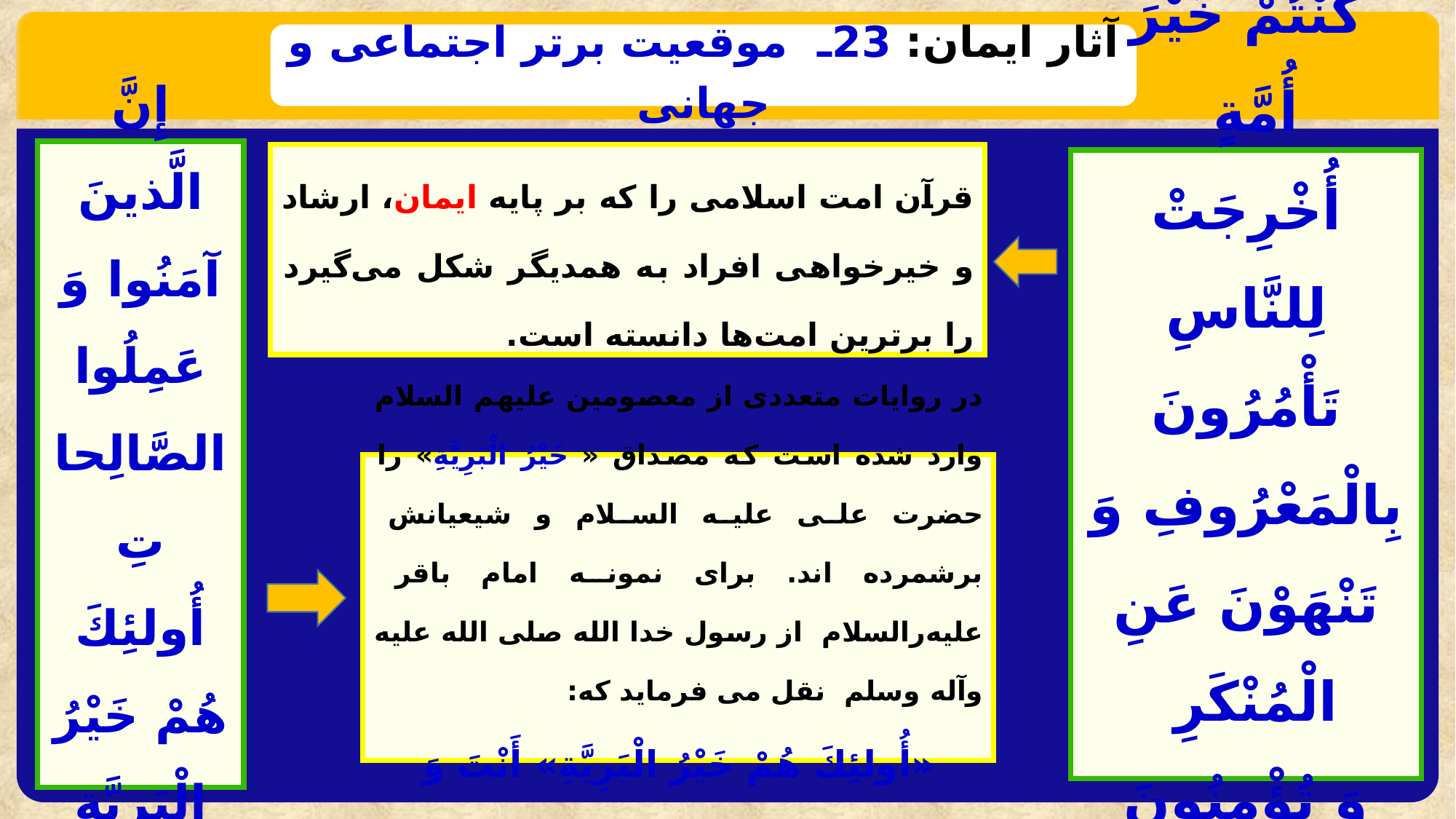

آثار ایمان: 23ـ  موقعیت برتر اجتماعی و جهانی

إِنَّ الَّذينَ آمَنُوا وَ عَمِلُوا الصَّالِحاتِ أُولئِكَ هُمْ خَيْرُ الْبَرِيَّةِ
(بینه: 7)
قرآن امت اسلامی را که بر پایه ایمان، ارشاد و خیرخواهی افراد به همدیگر شکل می‌گیرد را برترین امت‌ها دانسته است.
كُنْتُمْ خَيْرَ أُمَّةٍ
أُخْرِجَتْ لِلنَّاسِ
تَأْمُرُونَ بِالْمَعْرُوفِ وَ تَنْهَوْنَ عَنِ الْمُنْكَرِ
وَ تُؤْمِنُونَ بِاللَّهِ
(آل عمران: 110)

در روایات متعددی از معصومین علیهم السلام وارد شده است که مصداق « خَيْرُ الْبَرِيَّةِ» را حضرت علی علیه ‌السلام و شیعیانش برشمرده اند. برای نمونه امام باقر علیه‌رالسلام  از رسول خدا الله صلی ‌الله‌ علیه ‌وآله ‌وسلم  نقل می فرماید که:
«أُولئِكَ هُمْ خَيْرُ الْبَرِيَّةِ» أَنْتَ وَ شِيعَتُكَ يَا عَلِيُّ